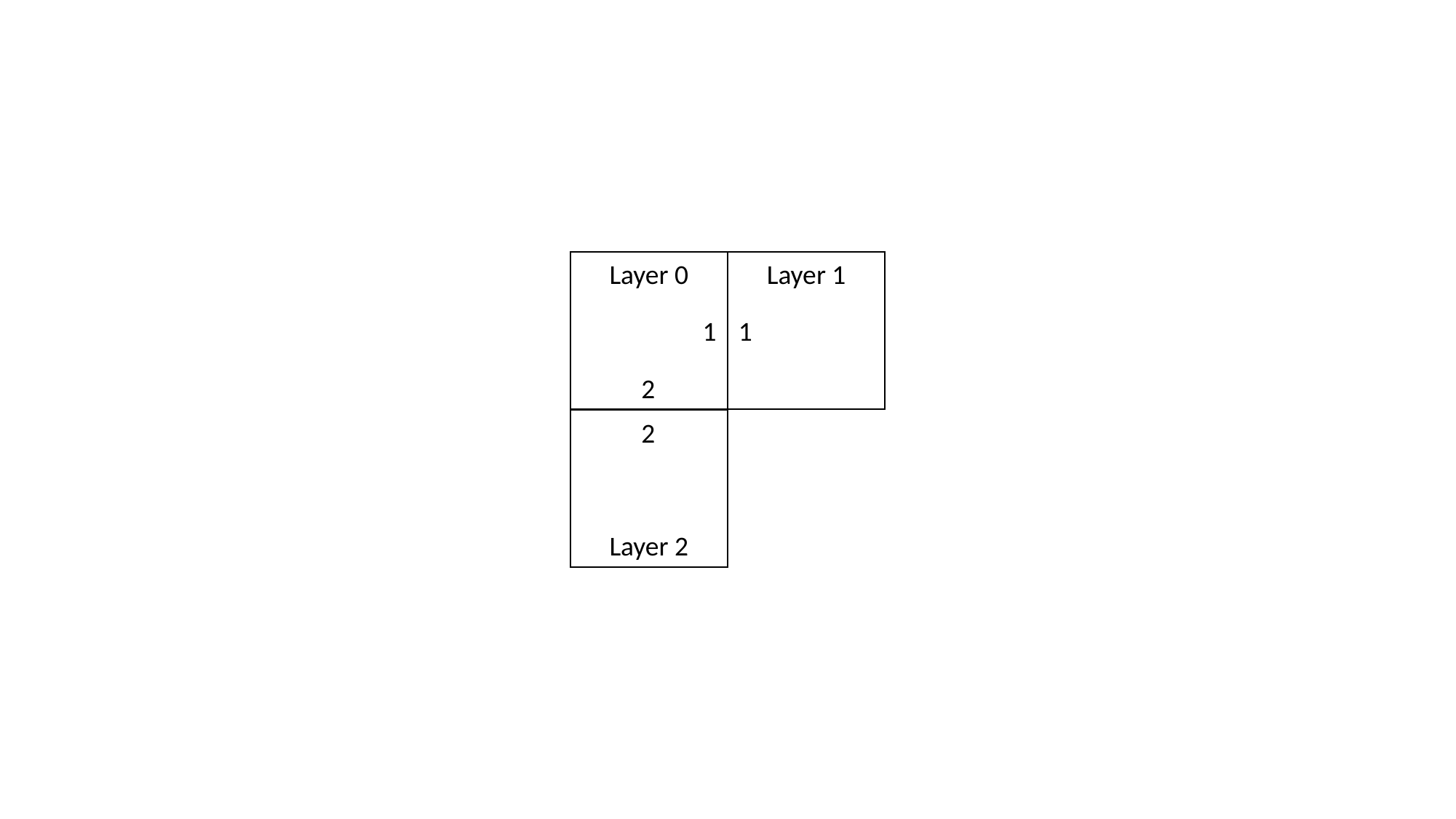

Layer 0
Layer 1
Layer 2
1
1
2
2